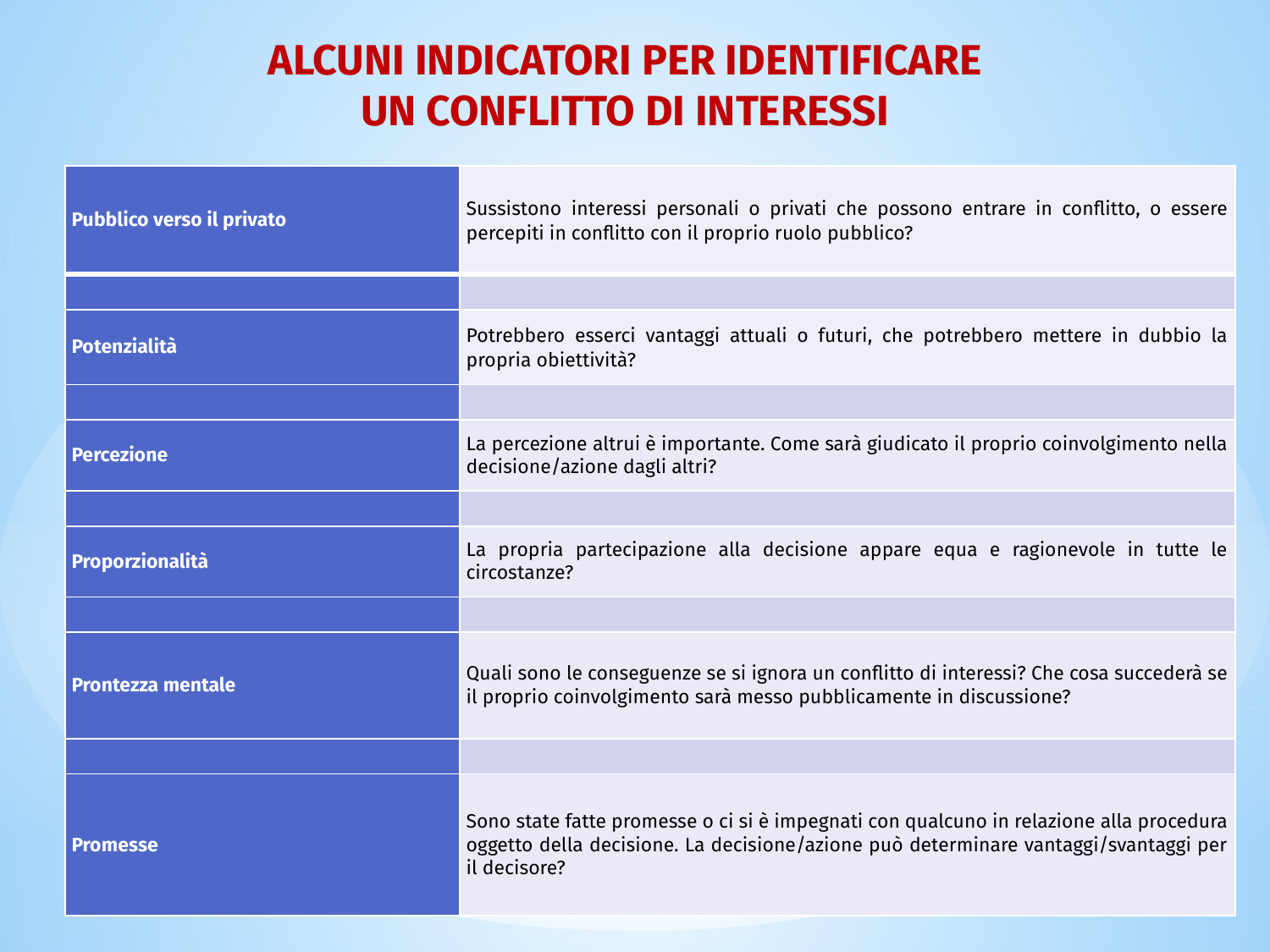

# ALCUNI INDICATORI PER IDENTIFICARE UN CONFLITTO DI INTERESSI
| Pubblico verso il privato | Sussistono interessi personali o privati che possono entrare in conflitto, o essere percepiti in conflitto con il proprio ruolo pubblico? |
| --- | --- |
|  |  |
| Potenzialità | Potrebbero esserci vantaggi attuali o futuri, che potrebbero mettere in dubbio la propria obiettività? |
|  |  |
| Percezione | La percezione altrui è importante. Come sarà giudicato il proprio coinvolgimento nella decisione/azione dagli altri? |
|  |  |
| Proporzionalità | La propria partecipazione alla decisione appare equa e ragionevole in tutte le circostanze? |
|  |  |
| Prontezza mentale | Quali sono le conseguenze se si ignora un conflitto di interessi? Che cosa succederà se il proprio coinvolgimento sarà messo pubblicamente in discussione? |
|  |  |
| Promesse | Sono state fatte promesse o ci si è impegnati con qualcuno in relazione alla procedura oggetto della decisione. La decisione/azione può determinare vantaggi/svantaggi per il decisore? |